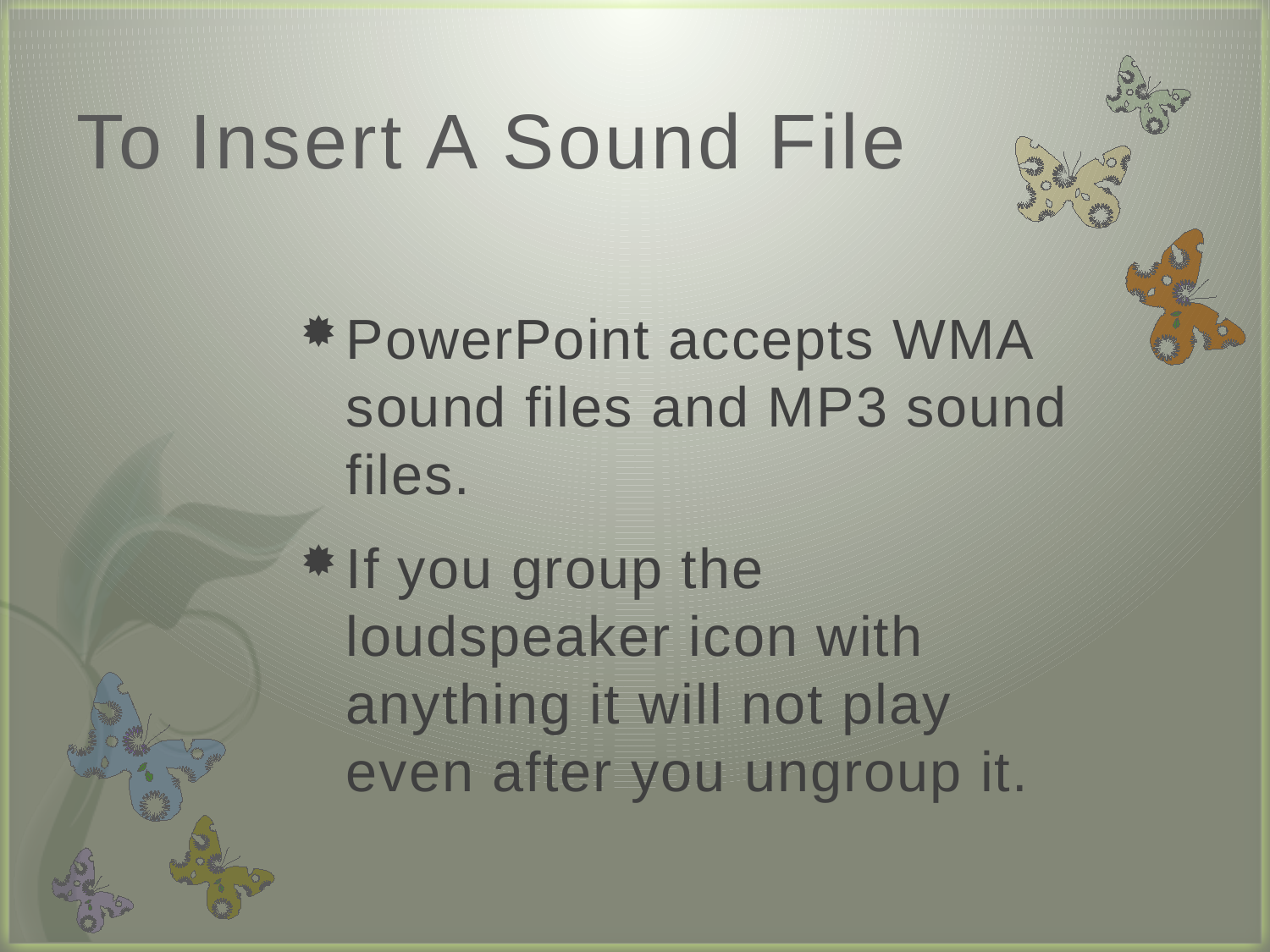

# To Insert A Sound File
PowerPoint accepts WMA sound files and MP3 sound files.
If you group the loudspeaker icon with anything it will not play even after you ungroup it.